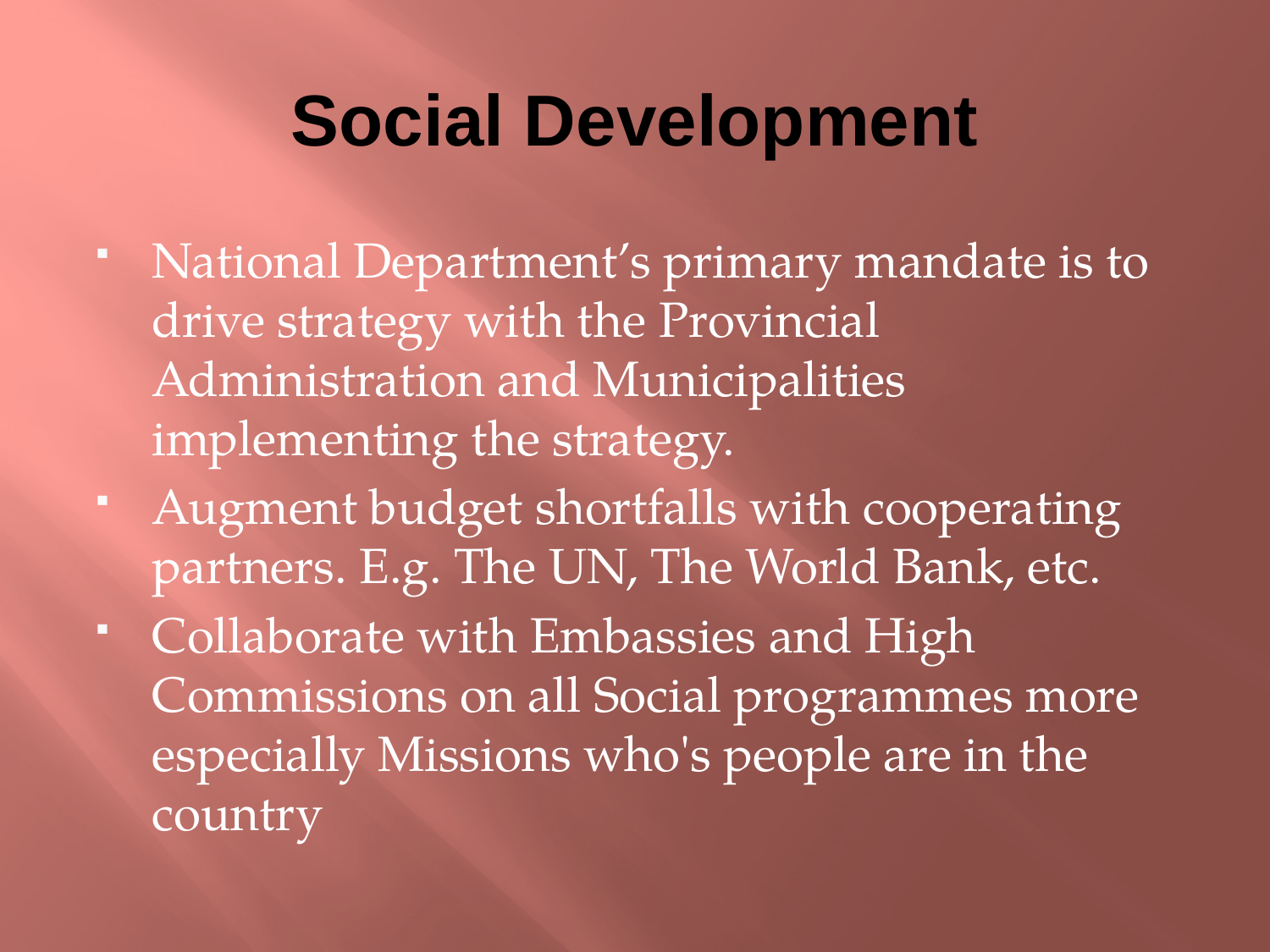

# Social Development
National Department’s primary mandate is to drive strategy with the Provincial  Administration and Municipalities implementing the strategy.
Augment budget shortfalls with cooperating partners. E.g. The UN, The World Bank, etc.
Collaborate with Embassies and High Commissions on all Social programmes more especially Missions who's people are in the country